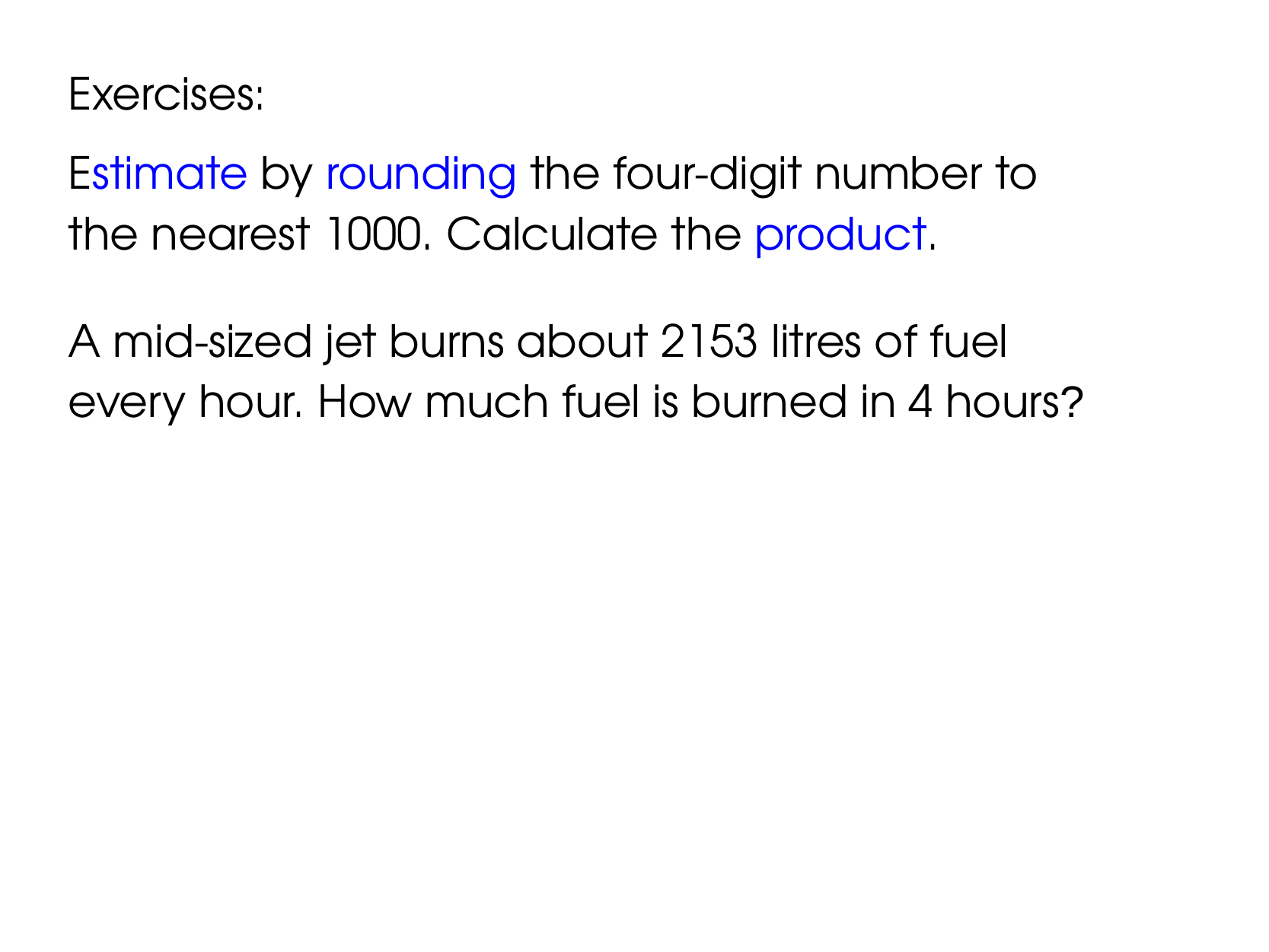

Exercises:
Estimate by rounding the four-digit number to the nearest 1000. Calculate the product.
A mid-sized jet burns about 2153 litres of fuel  every hour. How much fuel is burned in 4 hours?